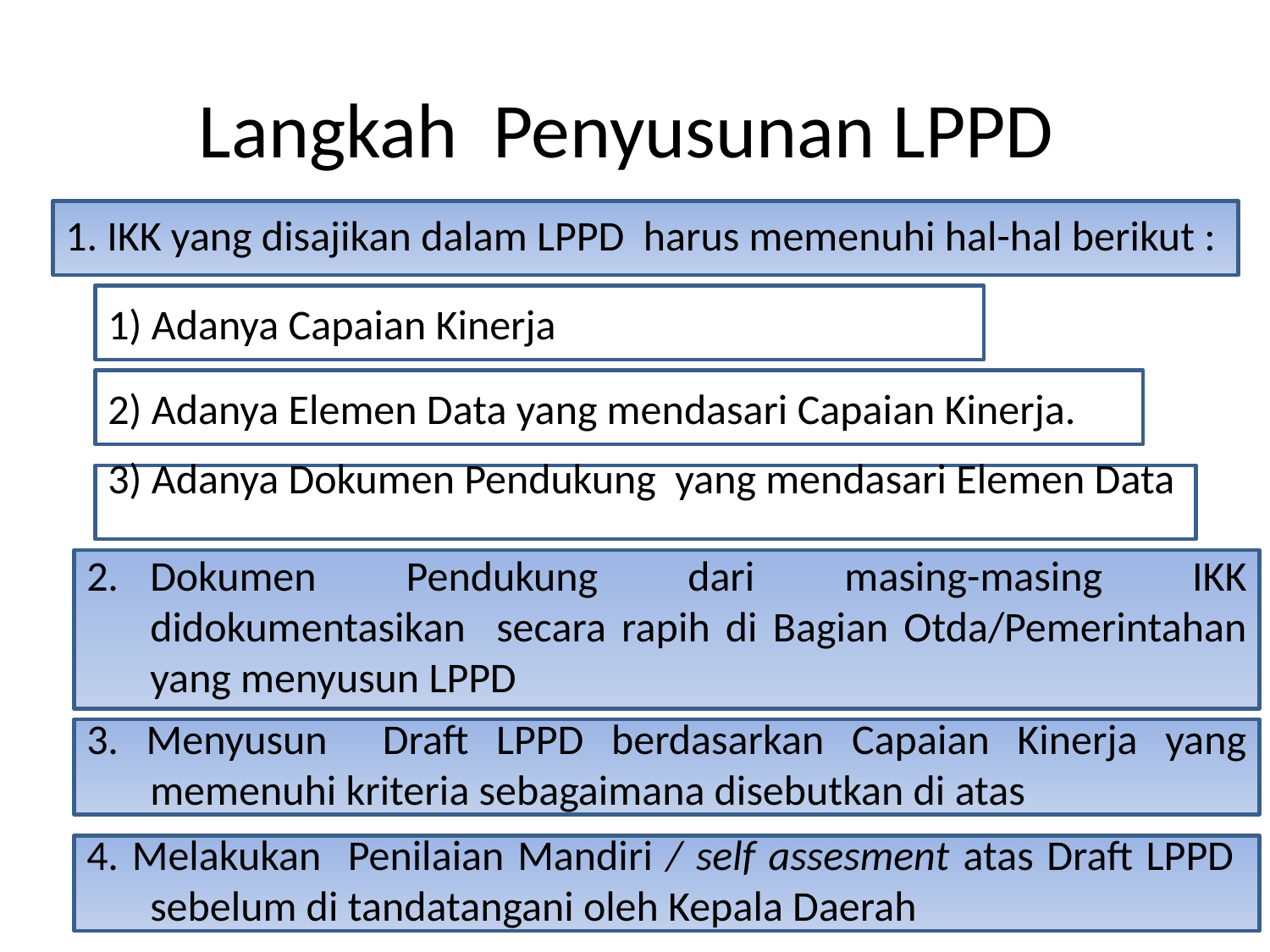

Langkah  Penyusunan LPPD

1. IKK yang disajikan dalam LPPD  harus memenuhi hal-hal berikut :

1) Adanya Capaian Kinerja

2) Adanya Elemen Data yang mendasari Capaian Kinerja.

3) Adanya Dokumen Pendukung  yang mendasari Elemen Data

Dokumen Pendukung dari masing-masing IKK didokumentasikan  secara rapih di Bagian Otda/Pemerintahan yang menyusun LPPD

3. Menyusun  Draft LPPD berdasarkan Capaian Kinerja yang memenuhi kriteria sebagaimana disebutkan di atas

4. Melakukan  Penilaian Mandiri / self assesment atas Draft LPPD  sebelum di tandatangani oleh Kepala Daerah